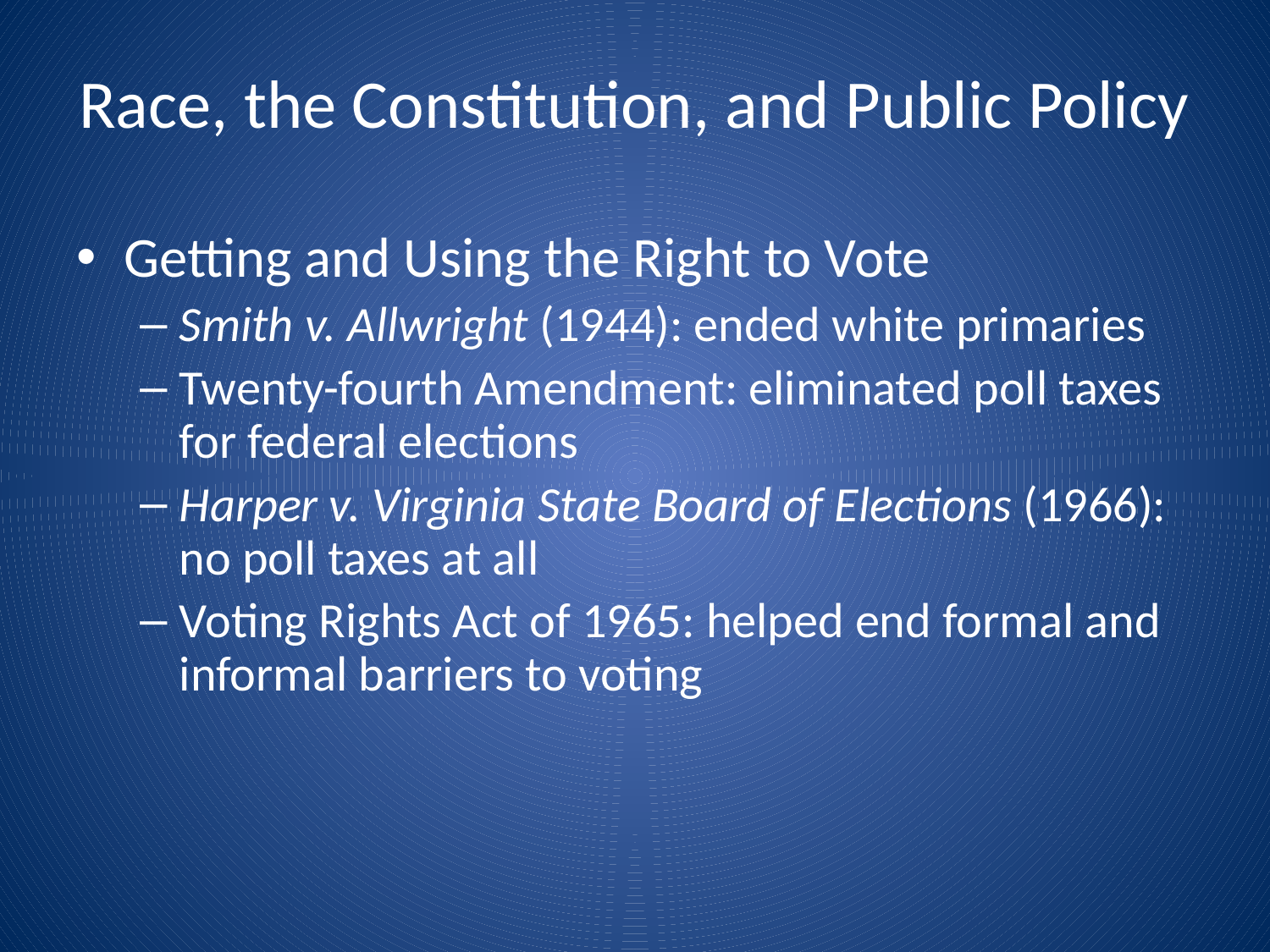

# Race, the Constitution, and Public Policy
Getting and Using the Right to Vote
Smith v. Allwright (1944): ended white primaries
Twenty-fourth Amendment: eliminated poll taxes for federal elections
Harper v. Virginia State Board of Elections (1966): no poll taxes at all
Voting Rights Act of 1965: helped end formal and informal barriers to voting